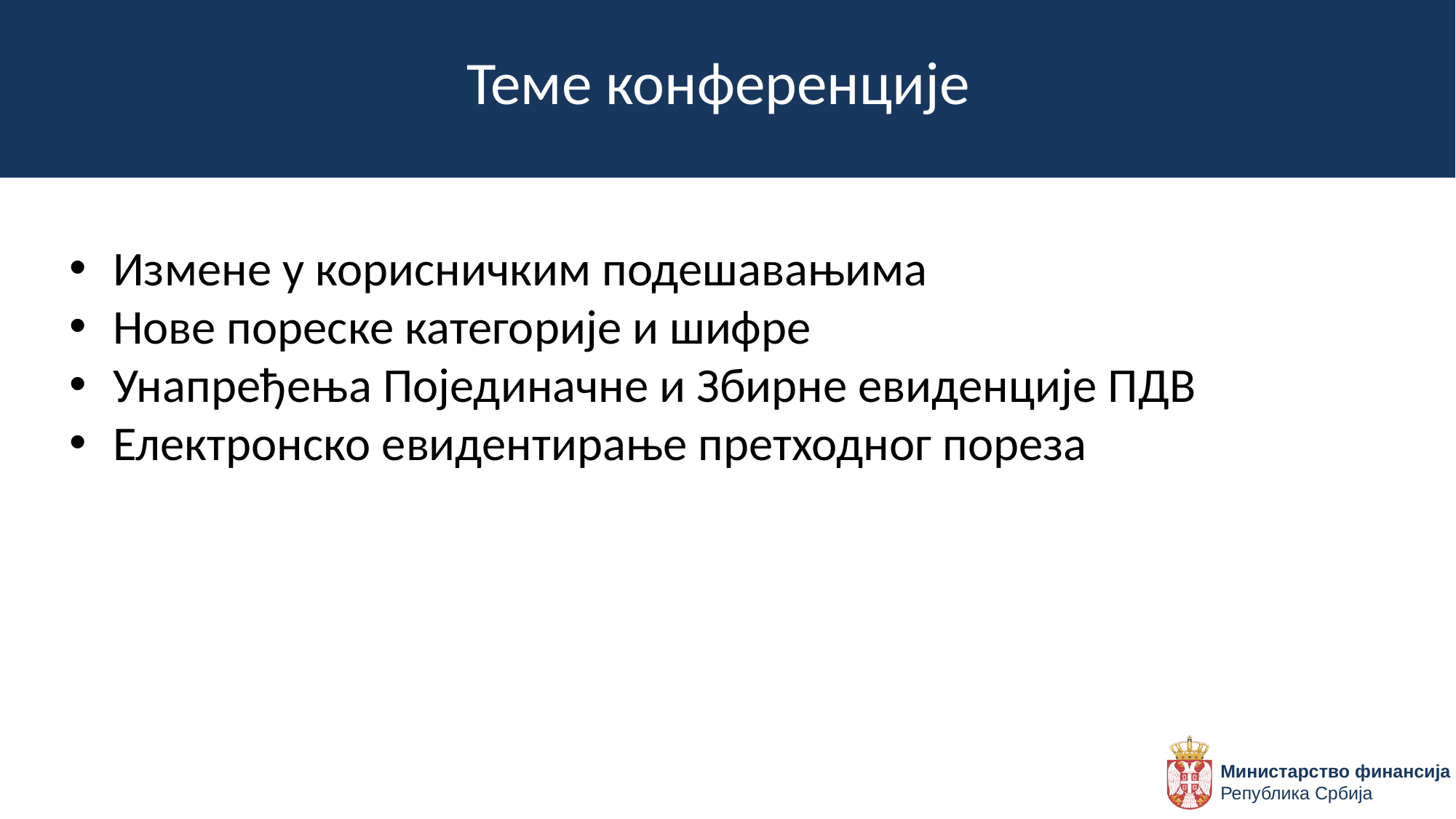

Теме конференције
Измене у корисничким подешавањима
Нове пореске категоријe и шифре
Унапређења Појединачне и Збирне евиденције ПДВ
Електронско евидентирање претходног пореза

Министарство финансија
Република Србија